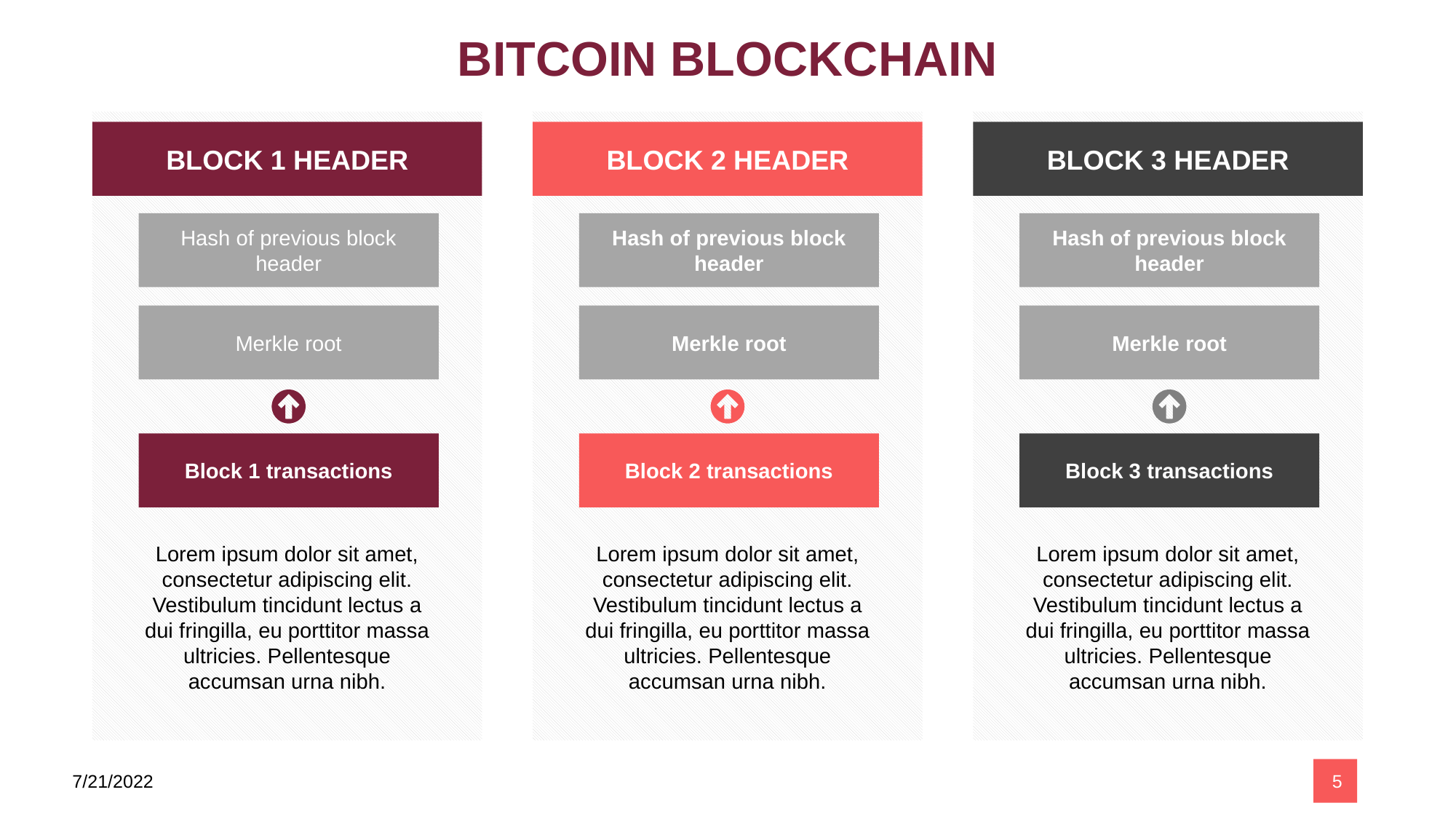

BITCOIN BLOCKCHAIN

BLOCK 1 HEADER
BLOCK 2 HEADER
BLOCK 3 HEADER
Hash of previous block header
Hash of previous block header
Hash of previous block header
Merkle root
Merkle root
Merkle root

Block 1 transactions
Block 2 transactions
Block 3 transactions
Lorem ipsum dolor sit amet, consectetur adipiscing elit. Vestibulum tincidunt lectus a dui fringilla, eu porttitor massa ultricies. Pellentesque accumsan urna nibh.
Lorem ipsum dolor sit amet, consectetur adipiscing elit. Vestibulum tincidunt lectus a dui fringilla, eu porttitor massa ultricies. Pellentesque accumsan urna nibh.
Lorem ipsum dolor sit amet, consectetur adipiscing elit. Vestibulum tincidunt lectus a dui fringilla, eu porttitor massa ultricies. Pellentesque accumsan urna nibh.
7/21/2022
5